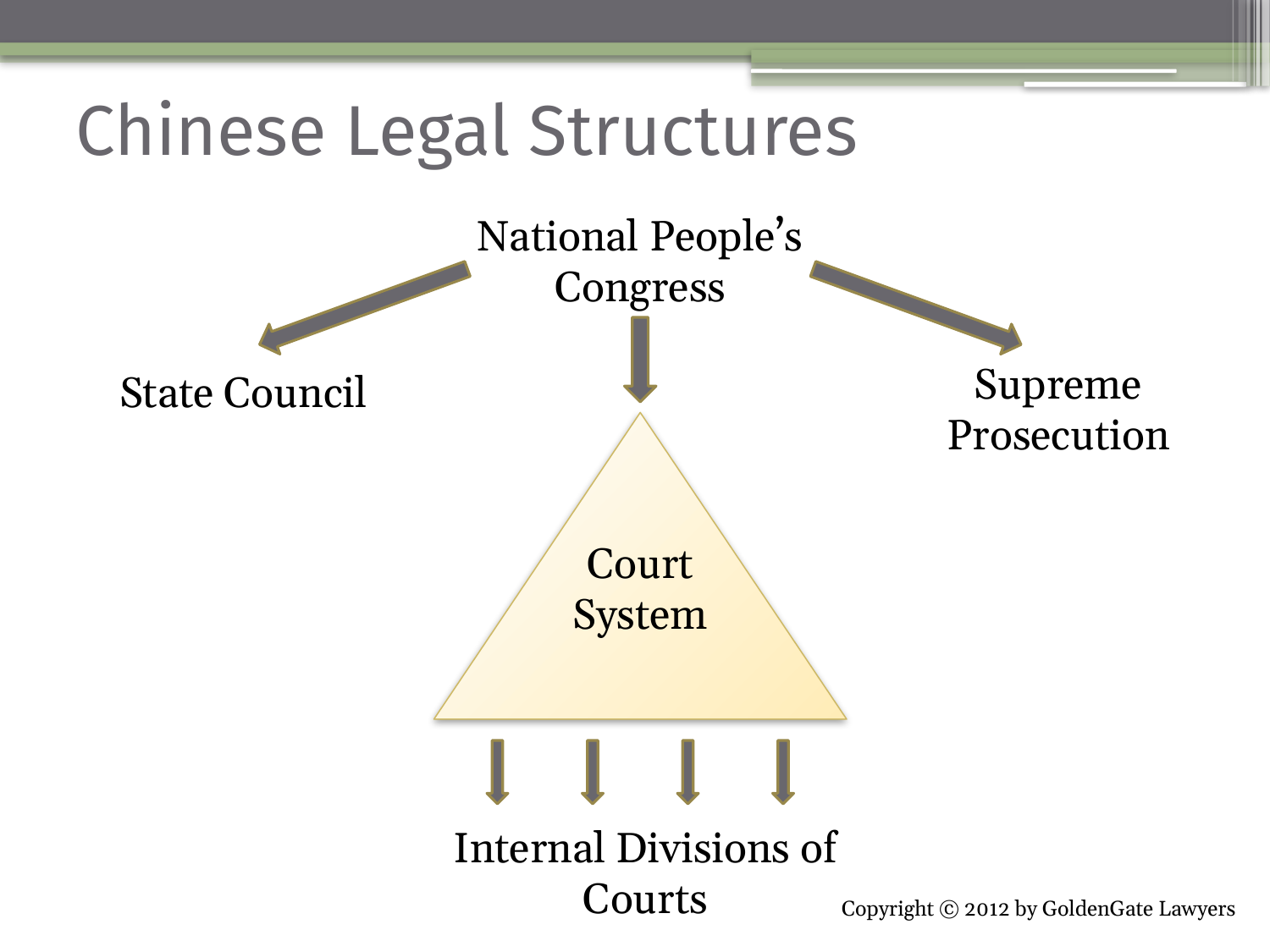

# Chinese Legal Structures

National People’s Congress

Supreme Prosecution
State Council

Court System

Internal Divisions of Courts
Copyright © 2012 by GoldenGate Lawyers